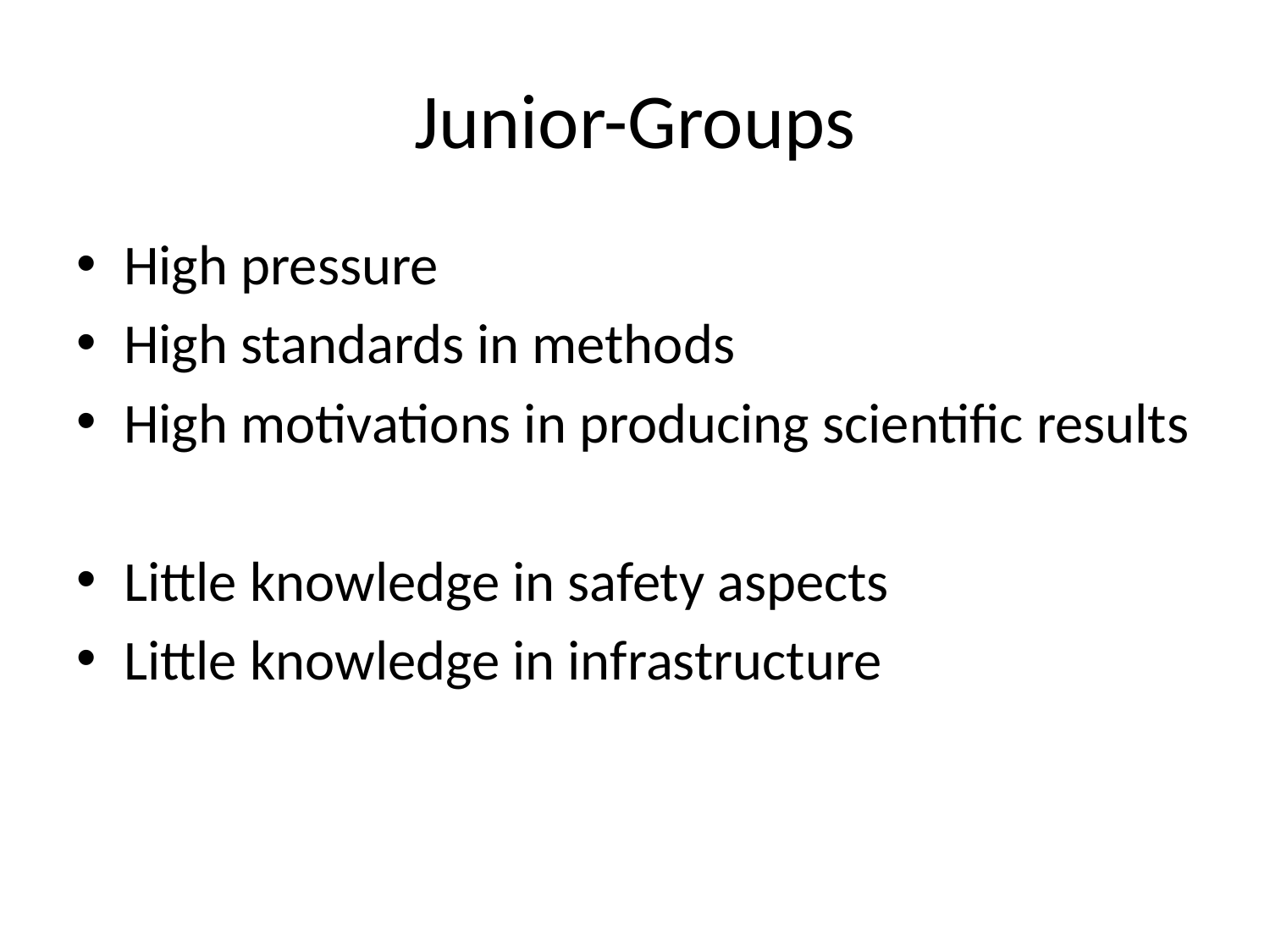

# Junior-Groups
High pressure
High standards in methods
High motivations in producing scientific results

Little knowledge in safety aspects
Little knowledge in infrastructure